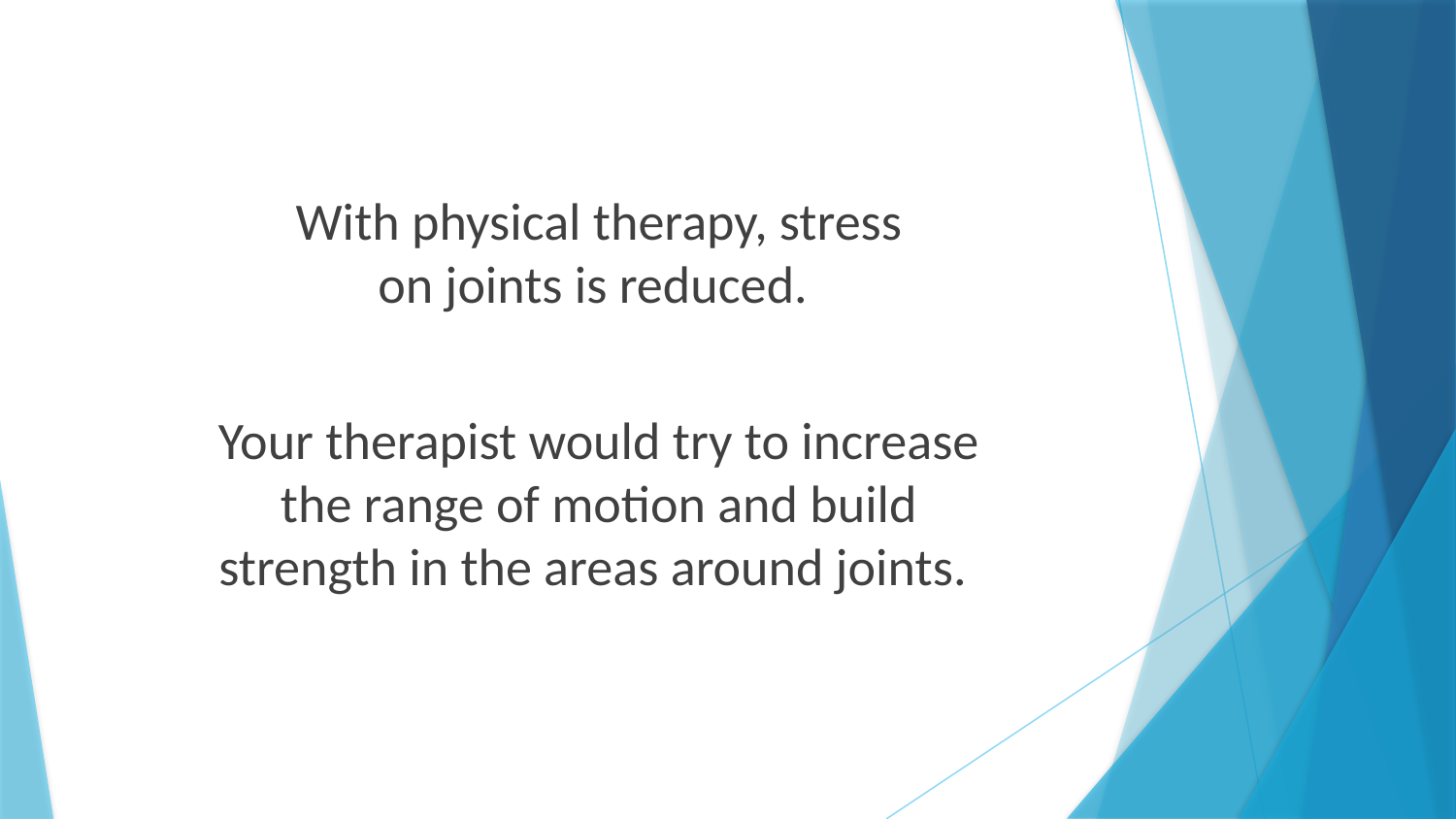

With physical therapy, stress
on joints is reduced.

Your therapist would try to increase
the range of motion and build
strength in the areas around joints.